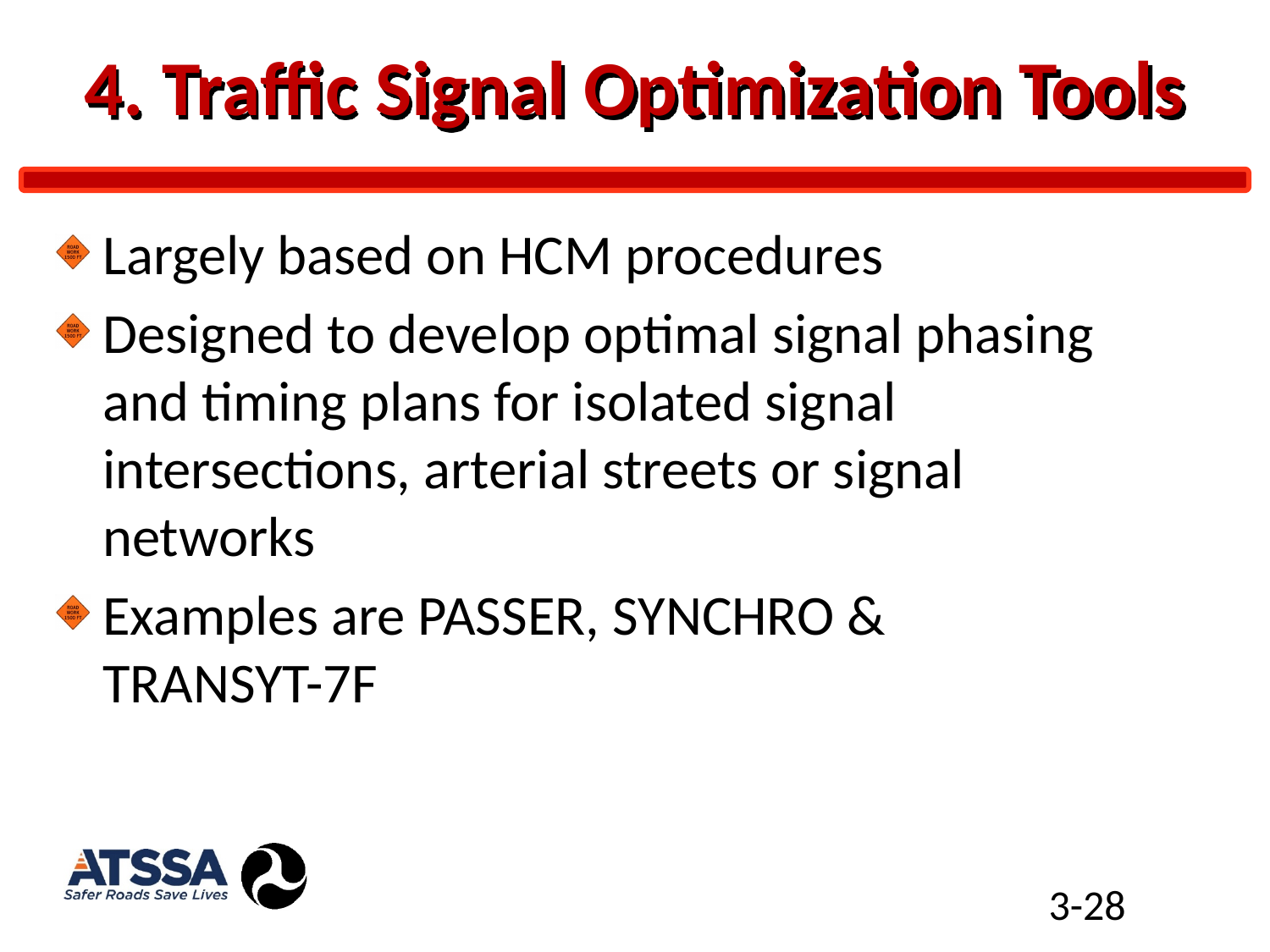

# 4. Traffic Signal Optimization Tools
Largely based on HCM procedures
Designed to develop optimal signal phasing and timing plans for isolated signal intersections, arterial streets or signal networks
Examples are PASSER, SYNCHRO & TRANSYT-7F